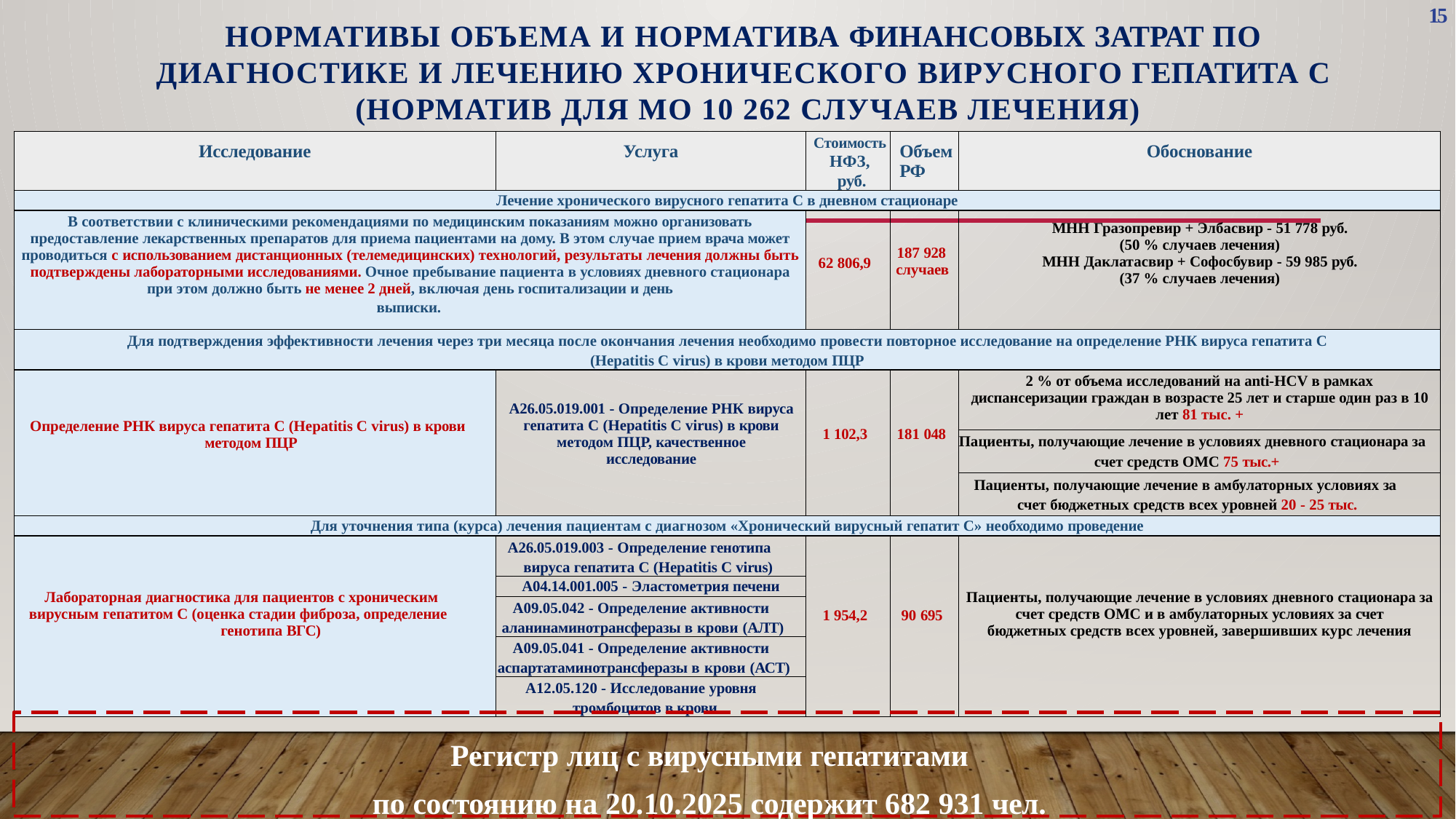

15
# Нормативы объема и норматива финансовых затрат по диагностике и лечению хронического вирусного гепатита С (норматив для МО 10 262 случаев лечения)
| Исследование | Услуга | Стоимость НФЗ, руб. | Объем РФ | Обоснование |
| --- | --- | --- | --- | --- |
| Лечение хронического вирусного гепатита С в дневном стационаре |  |  |  |  |
| В соответствии с клиническими рекомендациями по медицинским показаниям можно организовать предоставление лекарственных препаратов для приема пациентами на дому. В этом случае прием врача может проводиться с использованием дистанционных (телемедицинских) технологий, результаты лечения должны быть подтверждены лабораторными исследованиями. Очное пребывание пациента в условиях дневного стационара при этом должно быть не менее 2 дней, включая день госпитализации и день выписки. |  | 62 806,9 | 187 928 случаев | МНН Гразопревир + Элбасвир - 51 778 руб. (50 % случаев лечения) МНН Даклатасвир + Софосбувир - 59 985 руб. (37 % случаев лечения) |
| Для подтверждения эффективности лечения через три месяца после окончания лечения необходимо провести повторное исследование на определение РНК вируса гепатита C (Hepatitis C virus) в крови методом ПЦР |  |  |  |  |
| Определение РНК вируса гепатита C (Hepatitis C virus) в крови методом ПЦР | A26.05.019.001 - Определение РНК вируса гепатита C (Hepatitis C virus) в крови методом ПЦР, качественное исследование | 1 102,3 | 181 048 | 2 % от объема исследований на anti-HCV в рамках диспансеризации граждан в возрасте 25 лет и старше один раз в 10 лет 81 тыс. + |
|  |  |  |  | Пациенты, получающие лечение в условиях дневного стационара за счет средств ОМС 75 тыс.+ |
|  |  |  |  | Пациенты, получающие лечение в амбулаторных условиях за счет бюджетных средств всех уровней 20 - 25 тыс. |
| Для уточнения типа (курса) лечения пациентам с диагнозом «Хронический вирусный гепатит C» необходимо проведение |  |  |  |  |
| Лабораторная диагностика для пациентов с хроническим вирусным гепатитом С (оценка стадии фиброза, определение генотипа ВГС) | A26.05.019.003 - Определение генотипа вируса гепатита C (Hepatitis C virus) | 1 954,2 | 90 695 | Пациенты, получающие лечение в условиях дневного стационара за счет средств ОМС и в амбулаторных условиях за счет бюджетных средств всех уровней, завершивших курс лечения |
|  | A04.14.001.005 - Эластометрия печени |  |  |  |
|  | A09.05.042 - Определение активности аланинаминотрансферазы в крови (АЛТ) |  |  |  |
|  | A09.05.041 - Определение активности аспартатаминотрансферазы в крови (АСТ) |  |  |  |
|  | A12.05.120 - Исследование уровня тромбоцитов в крови |  |  |  |

Регистр лиц с вирусными гепатитами
по состоянию на 20.10.2025 содержит 682 931 чел.